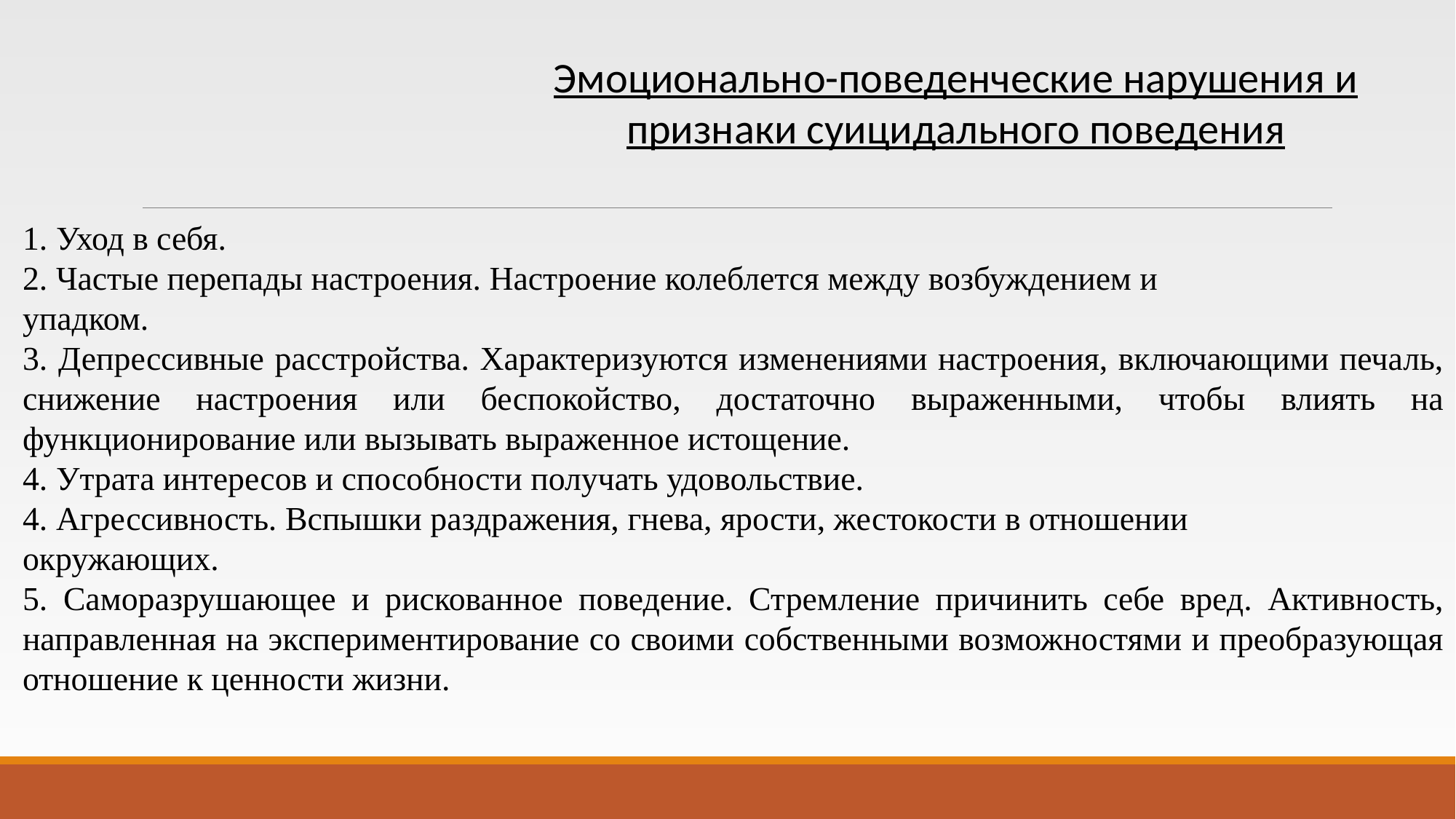

Эмоционально-поведенческие нарушения и признаки суицидального поведения
#
1. Уход в себя.
2. Частые перепады настроения. Настроение колеблется между возбуждением и
упадком.
3. Депрессивные расстройства. Характеризуются изменениями настроения, включающими печаль, снижение настроения или беспокойство, достаточно выраженными, чтобы влиять на функционирование или вызывать выраженное истощение.
4. Утрата интересов и способности получать удовольствие.
4. Агрессивность. Вспышки раздражения, гнева, ярости, жестокости в отношении
окружающих.
5. Саморазрушающее и рискованное поведение. Стремление причинить себе вред. Активность, направленная на экспериментирование со своими собственными возможностями и преобразующая отношение к ценности жизни.